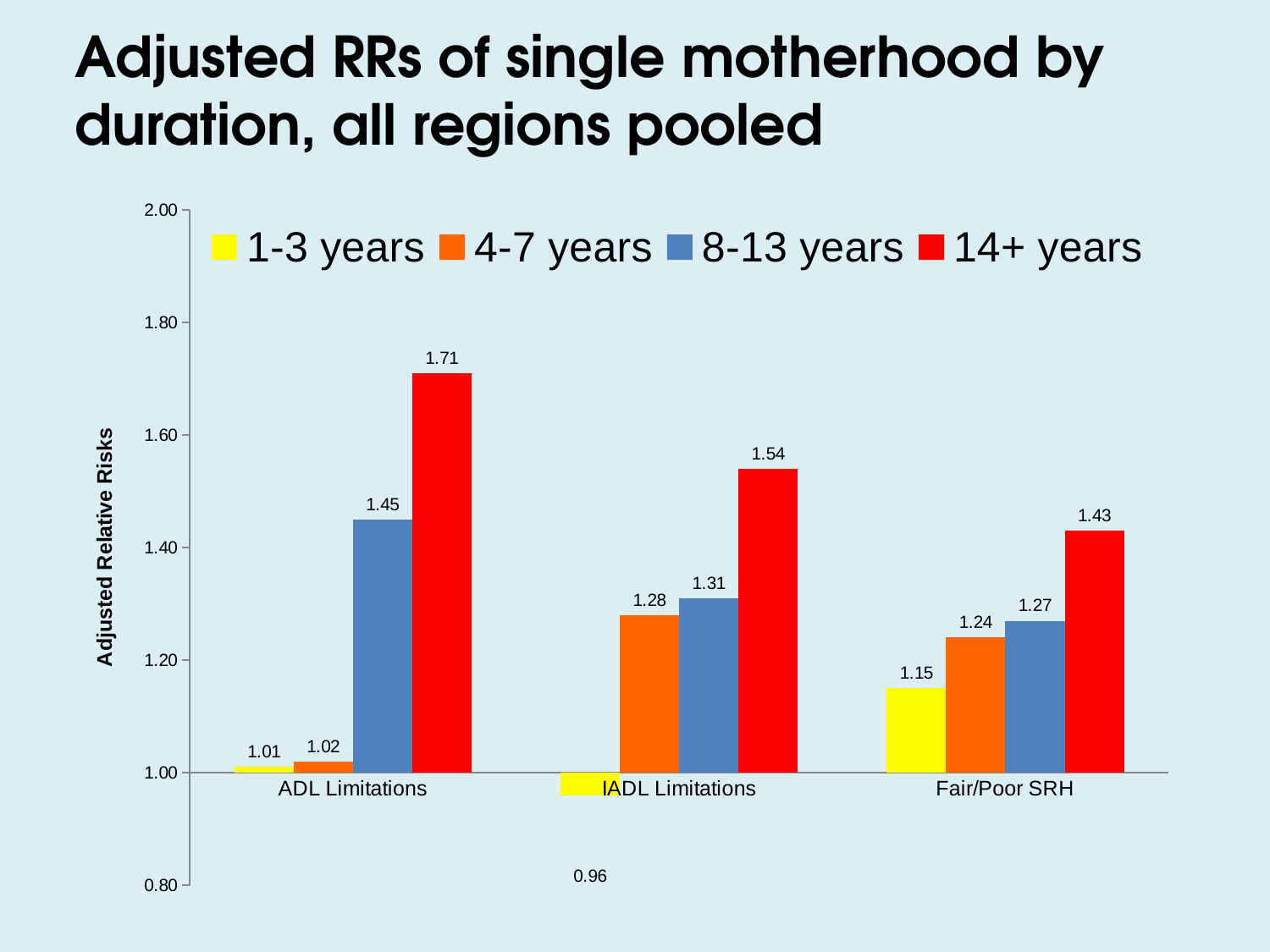

# Adjusted RRs of single motherhood by duration, all regions pooled

### Chart

| Category | 1-3 years | 4-7 years | 8-13 years | 14+ years |
|---|---|---|---|---|
| ADL Limitations | 1.01 | 1.02 | 1.45 | 1.71 |
| IADL Limitations | 0.96 | 1.28 | 1.31 | 1.54 |
| Fair/Poor SRH | 1.15 | 1.24 | 1.27 | 1.43 |